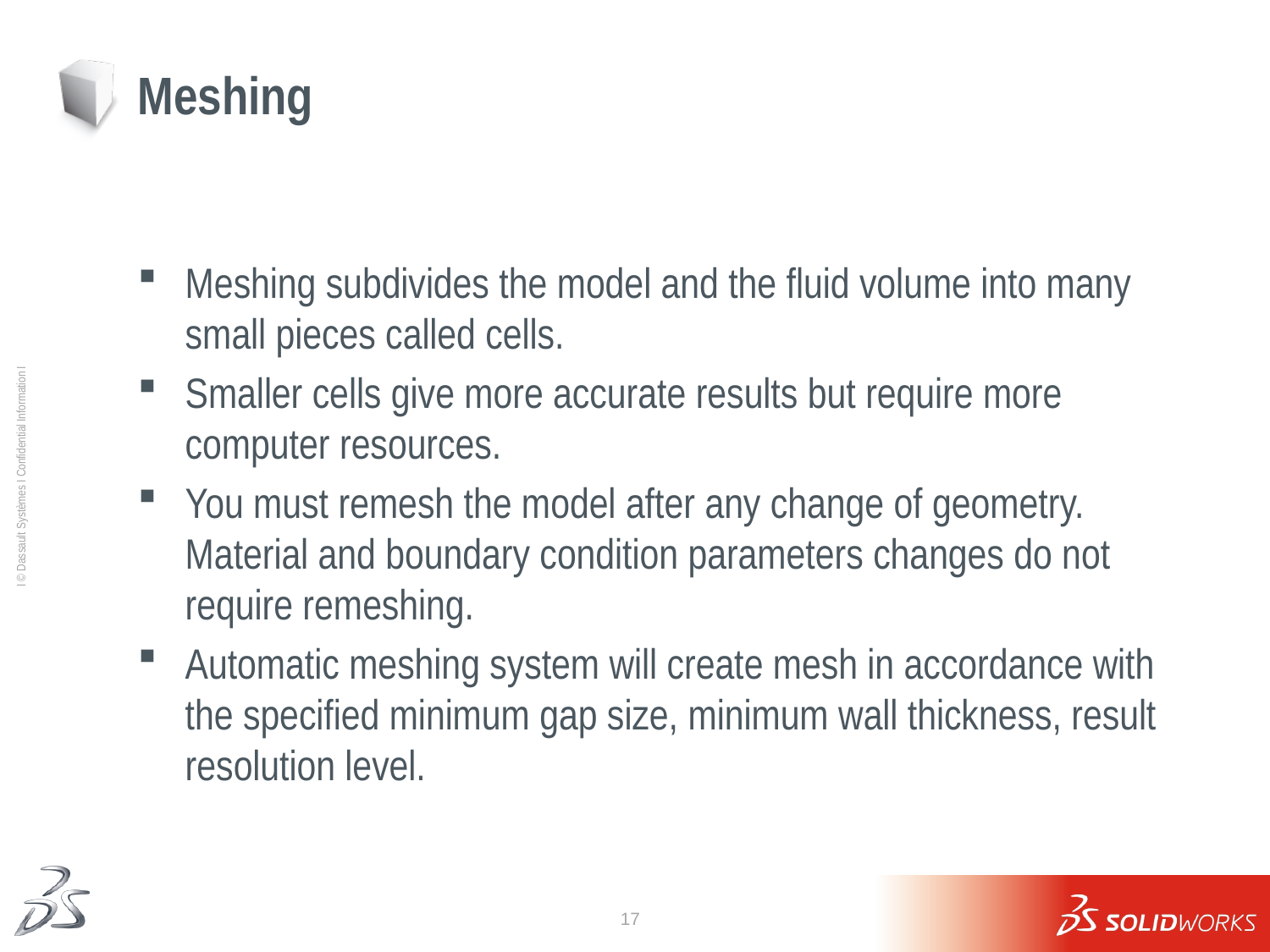

# Meshing
Meshing subdivides the model and the fluid volume into many small pieces called cells.
Smaller cells give more accurate results but require more computer resources.
You must remesh the model after any change of geometry. Material and boundary condition parameters changes do not require remeshing.
Automatic meshing system will create mesh in accordance with the specified minimum gap size, minimum wall thickness, result resolution level.